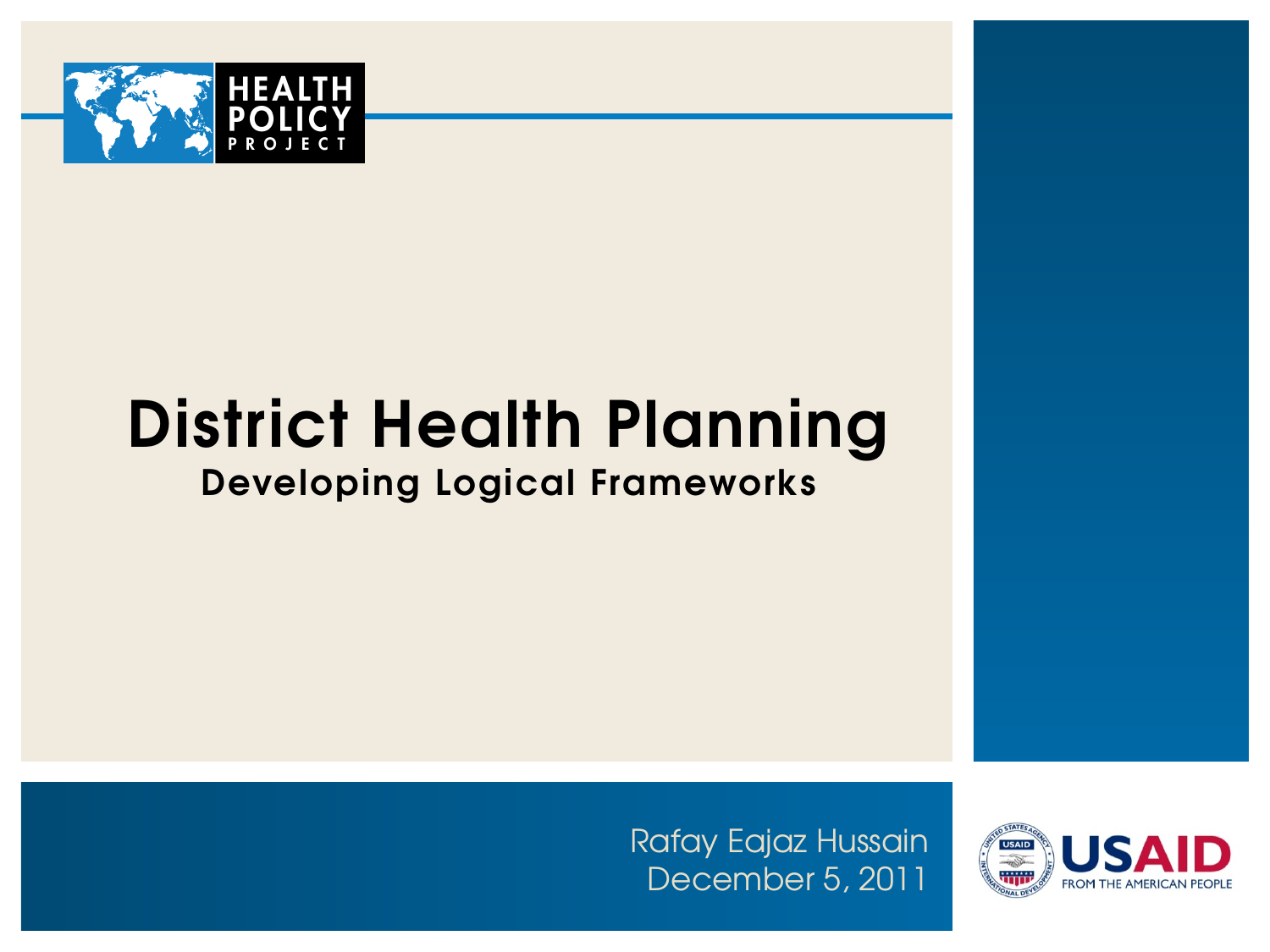

# District Health Planning Developing Logical Frameworks
Rafay Eajaz Hussain
December 5, 2011